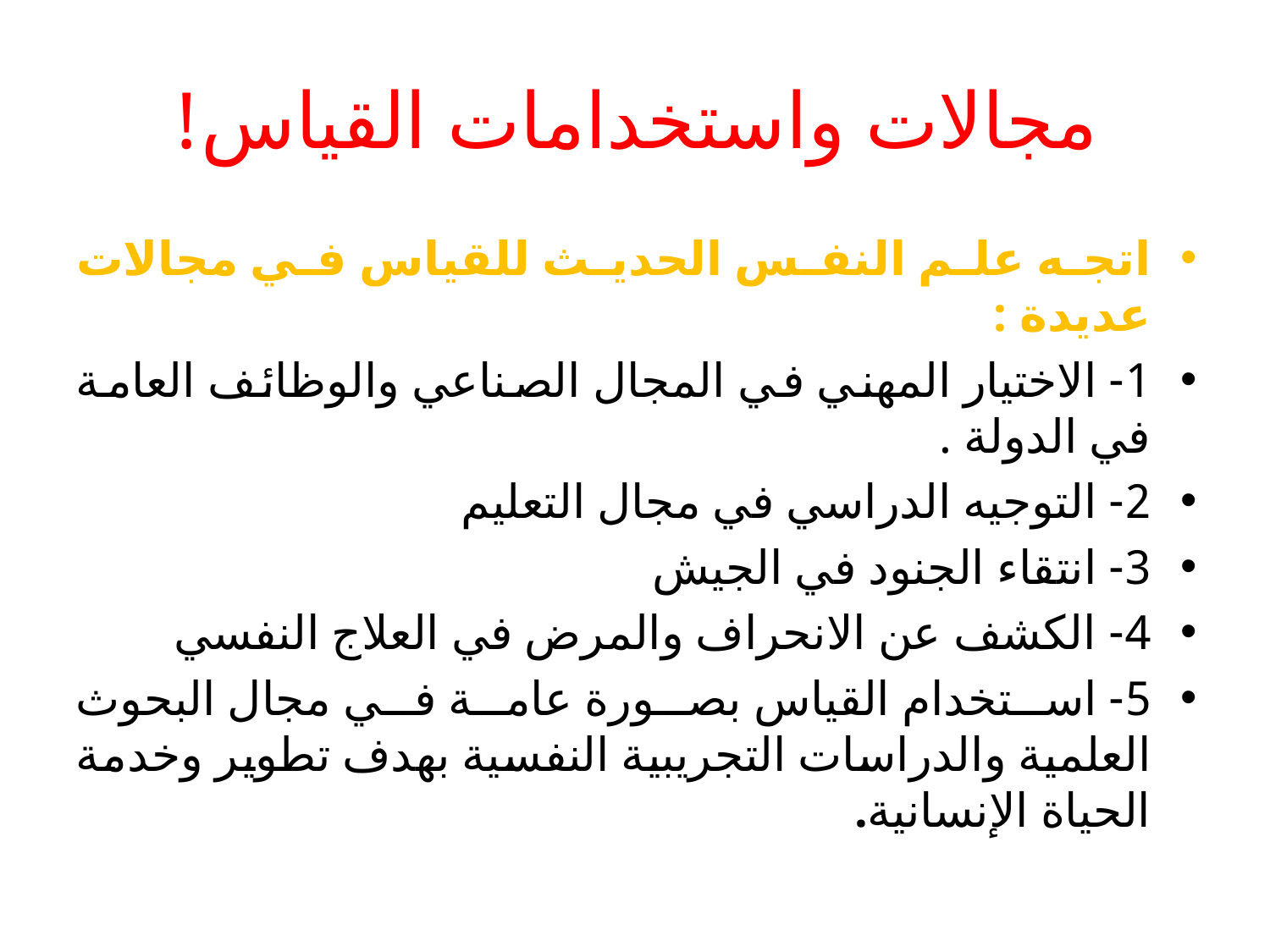

# مجالات واستخدامات القياس!
اتجه علم النفس الحديث للقياس في مجالات عديدة :
1- الاختيار المهني في المجال الصناعي والوظائف العامة في الدولة .
2- التوجيه الدراسي في مجال التعليم
3- انتقاء الجنود في الجيش
4- الكشف عن الانحراف والمرض في العلاج النفسي
5- استخدام القياس بصورة عامة في مجال البحوث العلمية والدراسات التجريبية النفسية بهدف تطوير وخدمة الحياة الإنسانية.